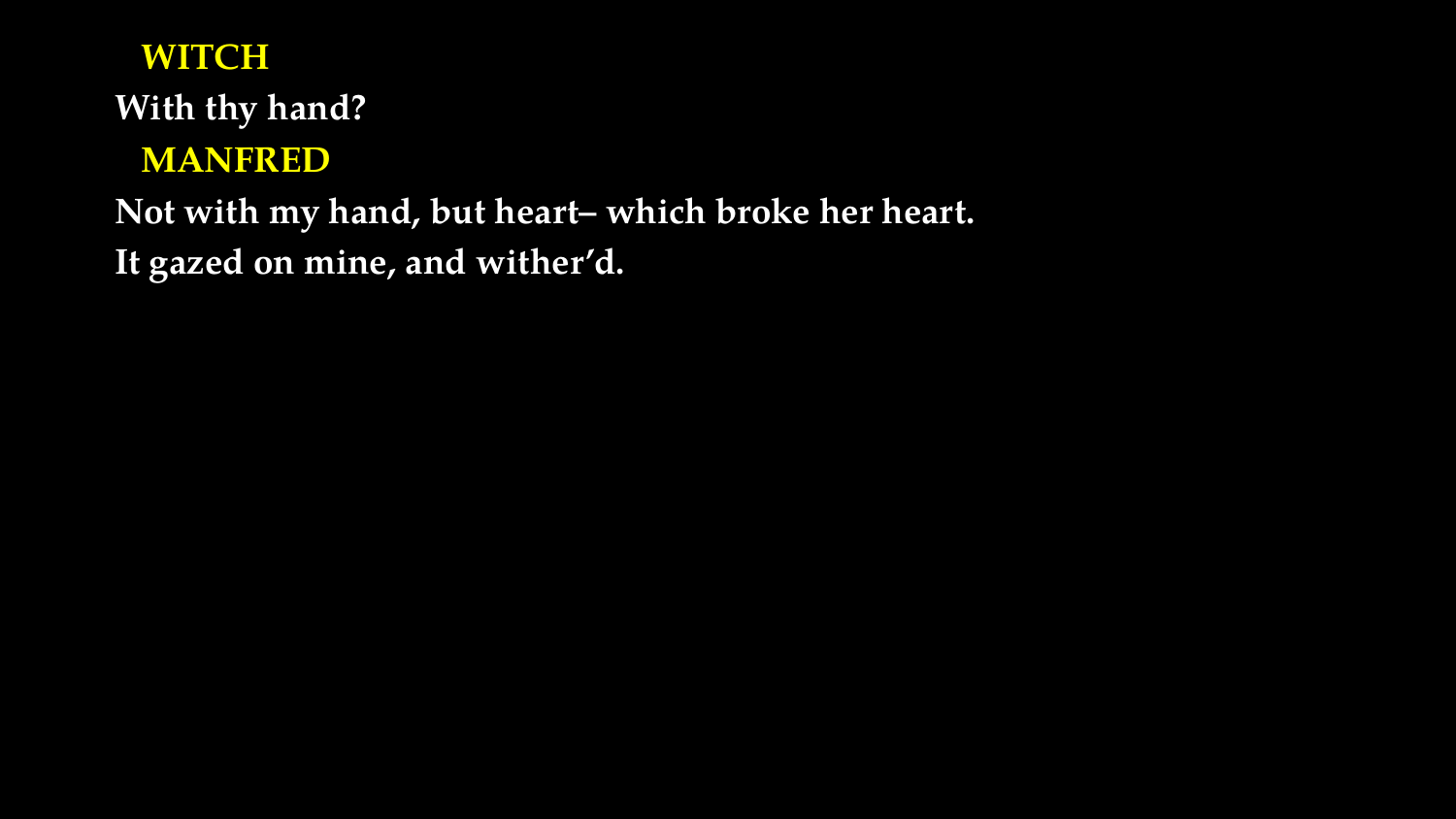

# WITCH With thy hand? Manfred Not with my hand, but heart– which broke her heart. It gazed on mine, and wither’d.